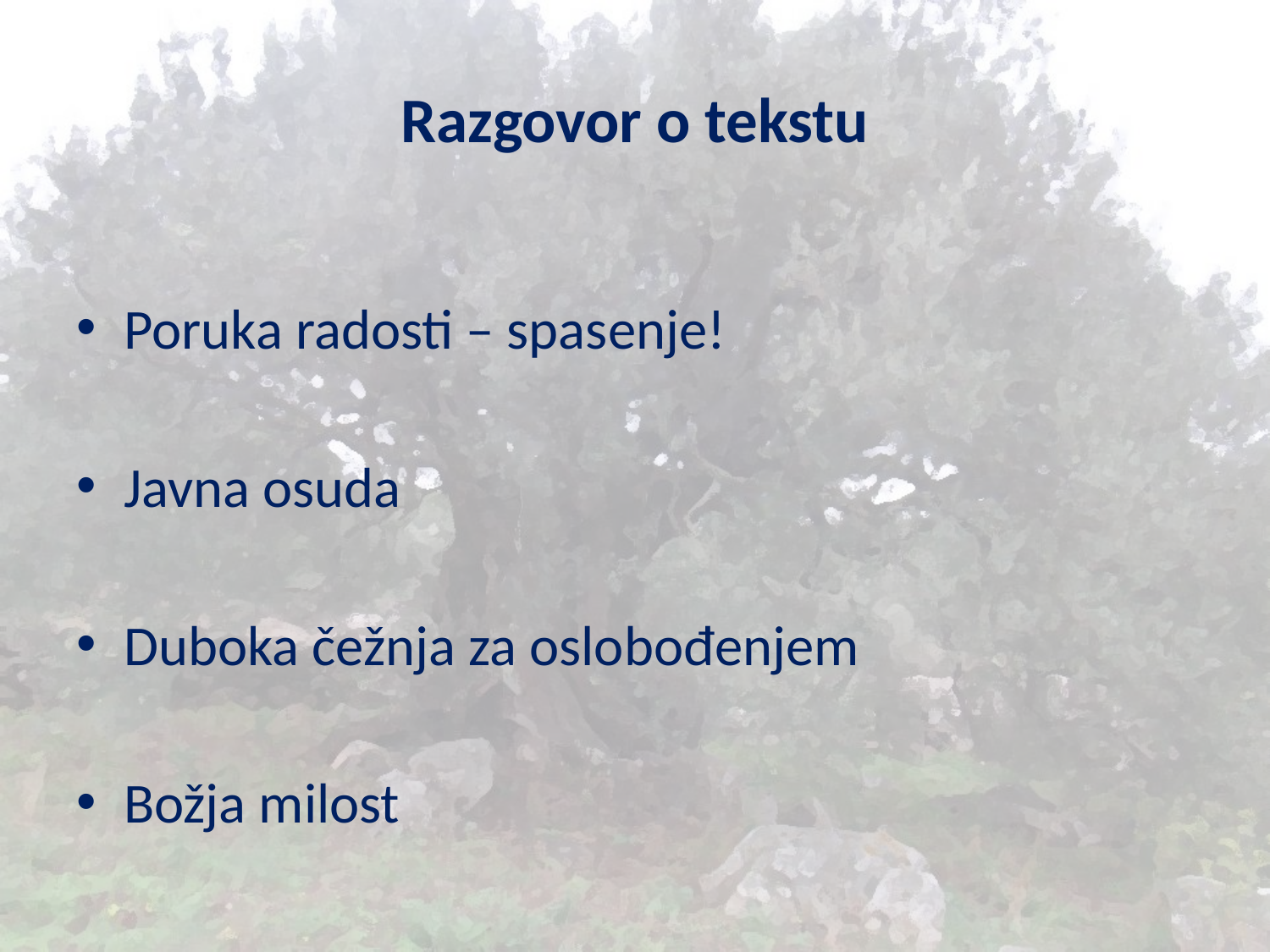

# Razgovor o tekstu
Poruka radosti – spasenje!

Javna osuda

Duboka čežnja za oslobođenjem

Božja milost